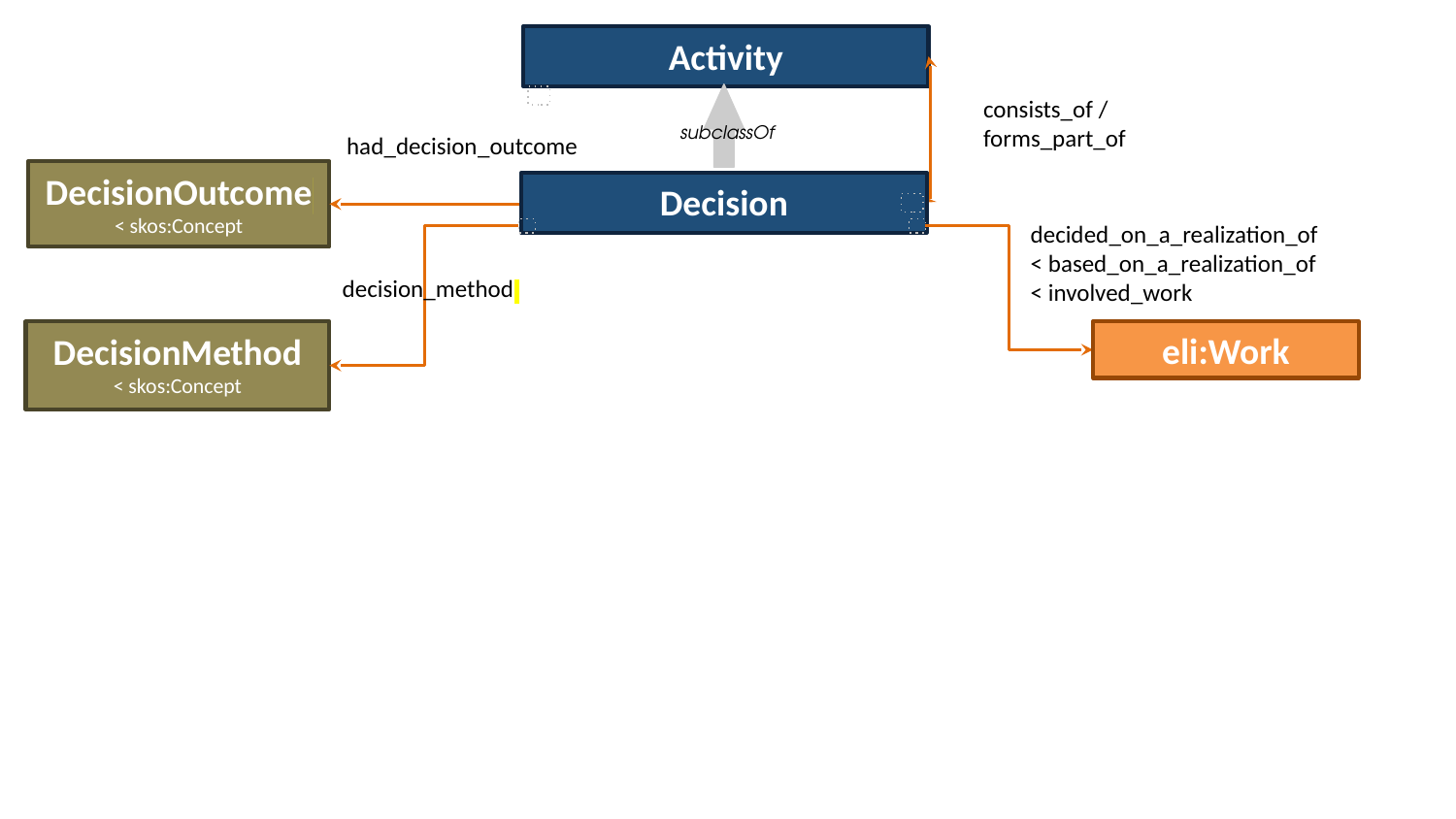

Activity

consists_of /
forms_part_of

subclassOf
had_decision_outcome
DecisionOutcome
< skos:Concept

Decision

decided_on_a_realization_of
< based_on_a_realization_of
< involved_work

decision_method
DecisionMethod
< skos:Concept

eli:Work